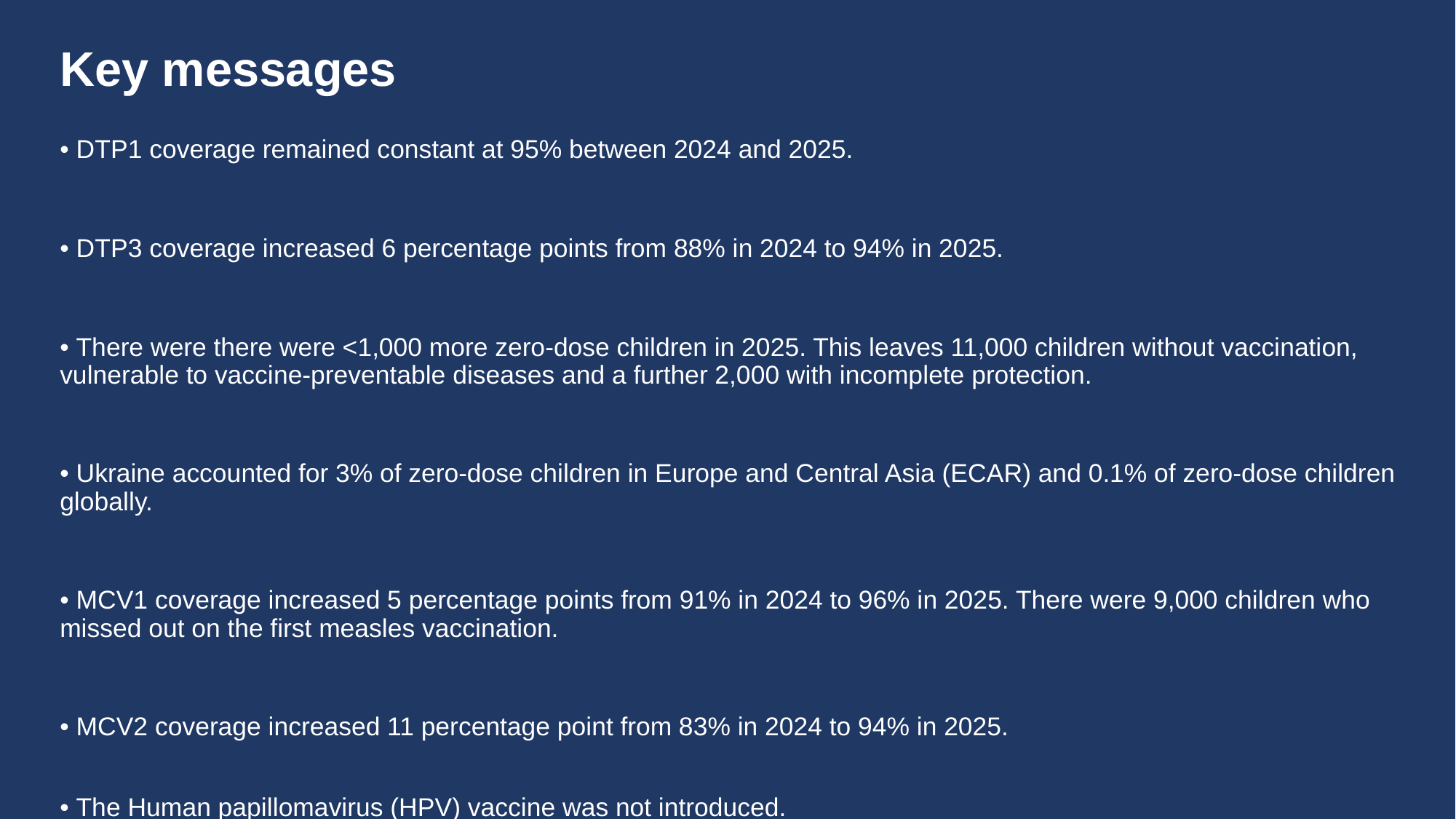

# Key messages
• DTP1 coverage remained constant at 95% between 2024 and 2025.

• DTP3 coverage increased 6 percentage points from 88% in 2024 to 94% in 2025.

• There were there were <1,000 more zero-dose children in 2025. This leaves 11,000 children without vaccination, vulnerable to vaccine-preventable diseases and a further 2,000 with incomplete protection.

• Ukraine accounted for 3% of zero-dose children in Europe and Central Asia (ECAR) and 0.1% of zero-dose children globally.

• MCV1 coverage increased 5 percentage points from 91% in 2024 to 96% in 2025. There were 9,000 children who missed out on the first measles vaccination.

• MCV2 coverage increased 11 percentage point from 83% in 2024 to 94% in 2025.

• The Human papillomavirus (HPV) vaccine was not introduced.